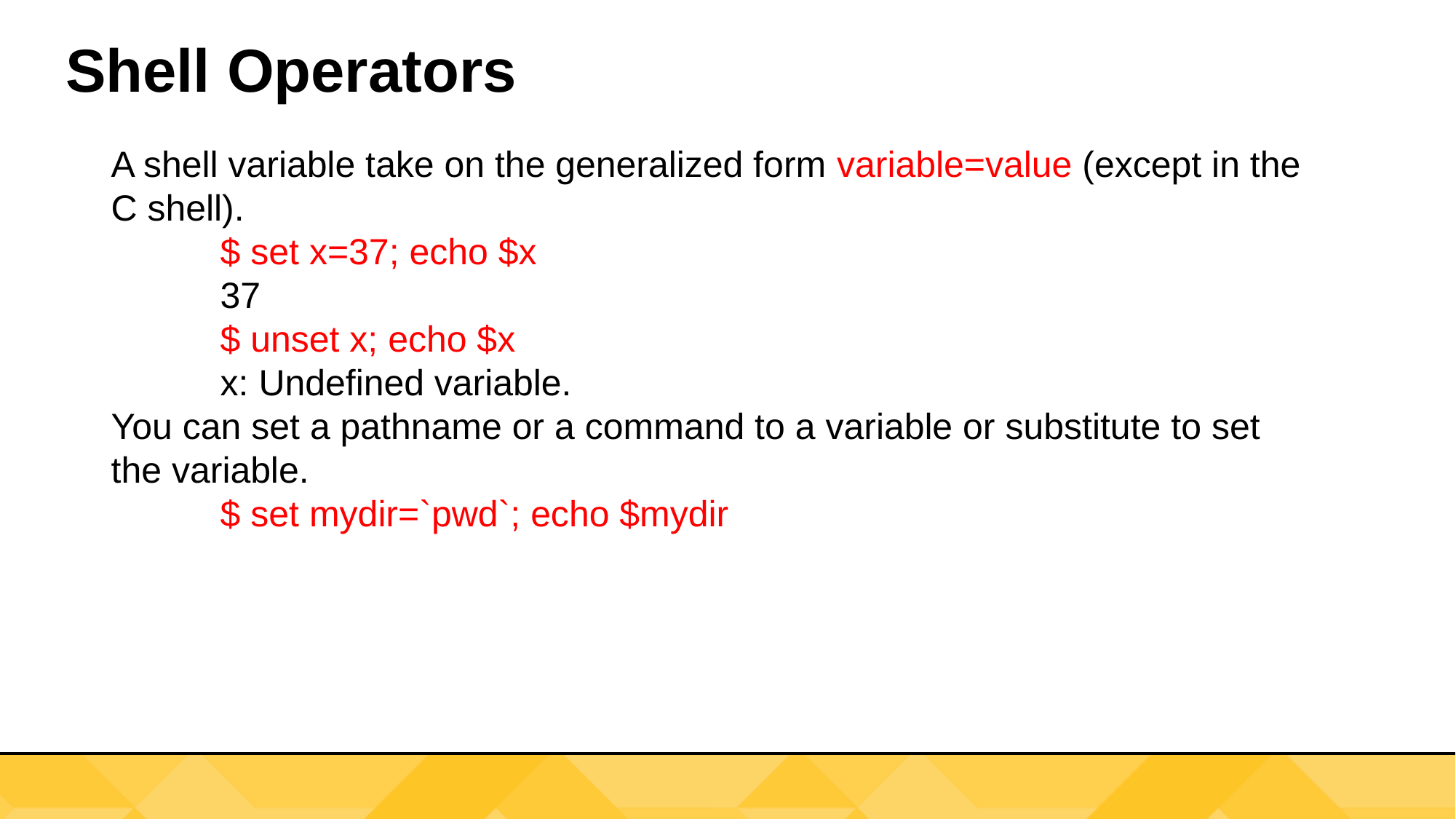

Shell Operators
A shell variable take on the generalized form variable=value (except in the C shell).
	$ set x=37; echo $x
	37
	$ unset x; echo $x
	x: Undefined variable.
You can set a pathname or a command to a variable or substitute to set the variable.
	$ set mydir=`pwd`; echo $mydir